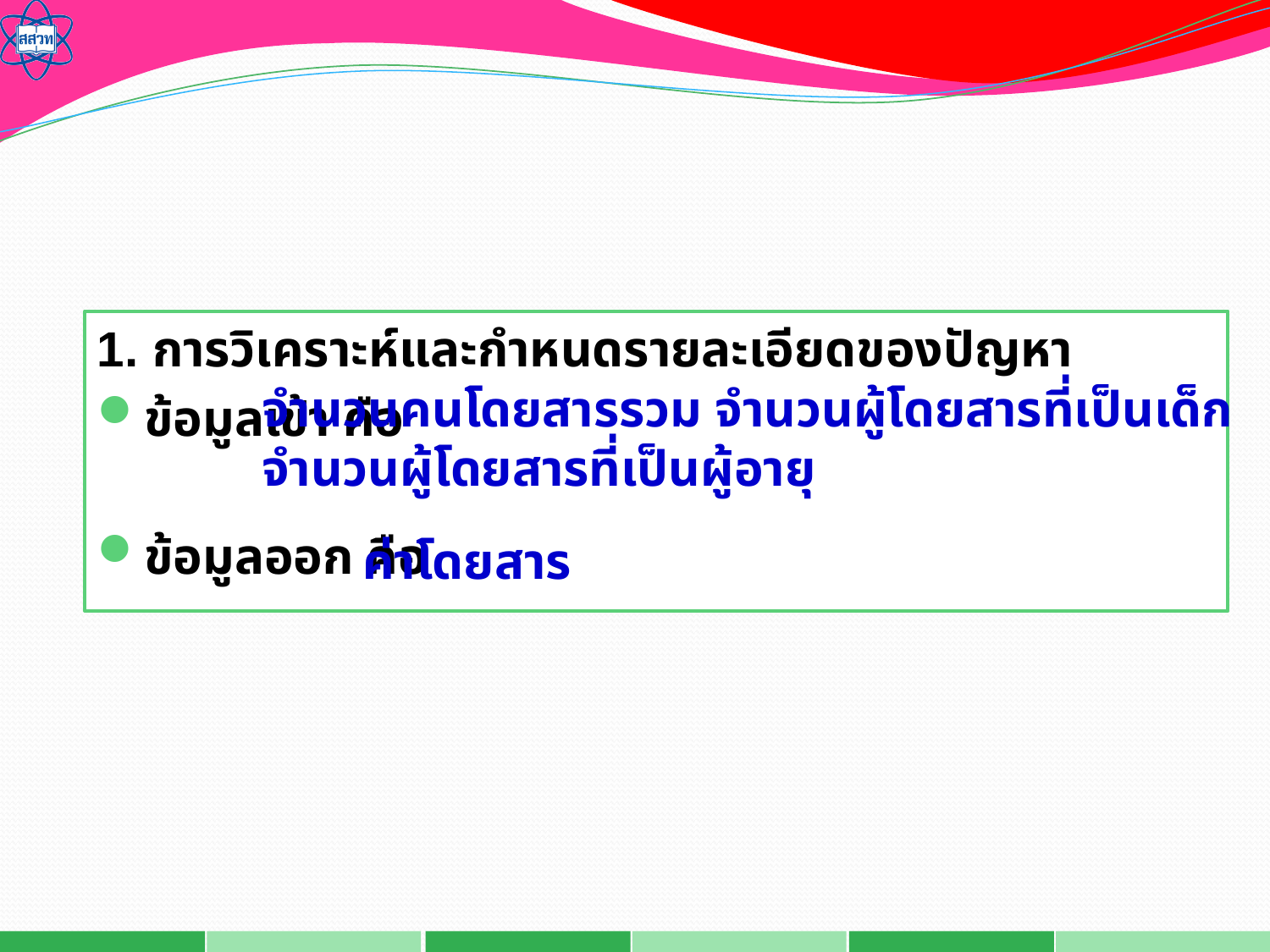

1. การวิเคราะห์และกำหนดรายละเอียดของปัญหา
ข้อมูลเข้า คือ

ข้อมูลออก คือ

จำนวนคนโดยสารรวม จำนวนผู้โดยสารที่เป็นเด็ก
จำนวนผู้โดยสารที่เป็นผู้อายุ
ค่าโดยสาร